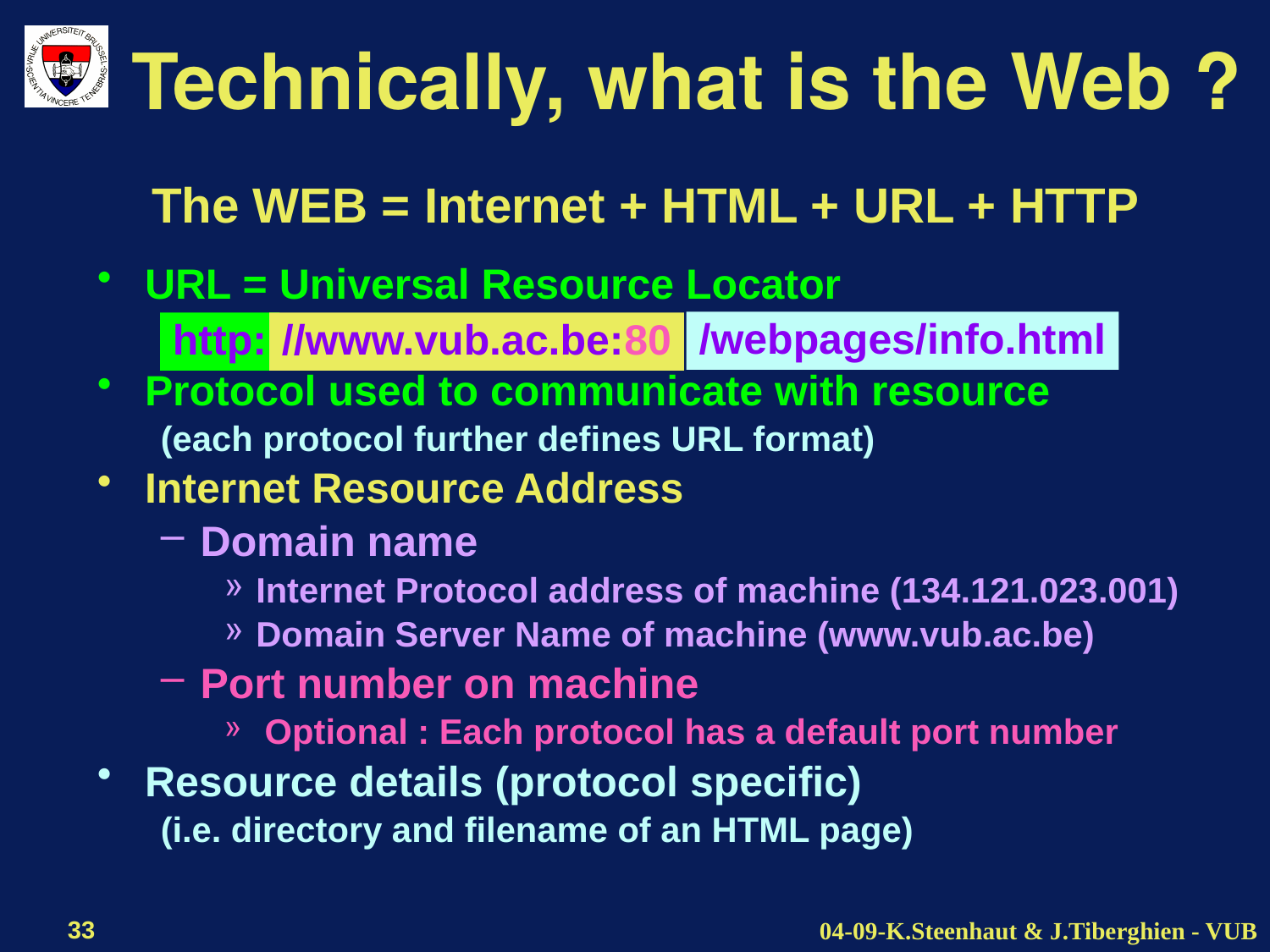

# Technically, what is the Web ?
The WEB = Internet + HTML + URL + HTTP
URL = Universal Resource Locator

Protocol used to communicate with resource
(each protocol further defines URL format)
Internet Resource Address
Domain name
Internet Protocol address of machine (134.121.023.001)
Domain Server Name of machine (www.vub.ac.be)
Port number on machine
 Optional : Each protocol has a default port number
Resource details (protocol specific)
(i.e. directory and filename of an HTML page)
/webpages/info.html
http:
//www.vub.ac.be:80
33